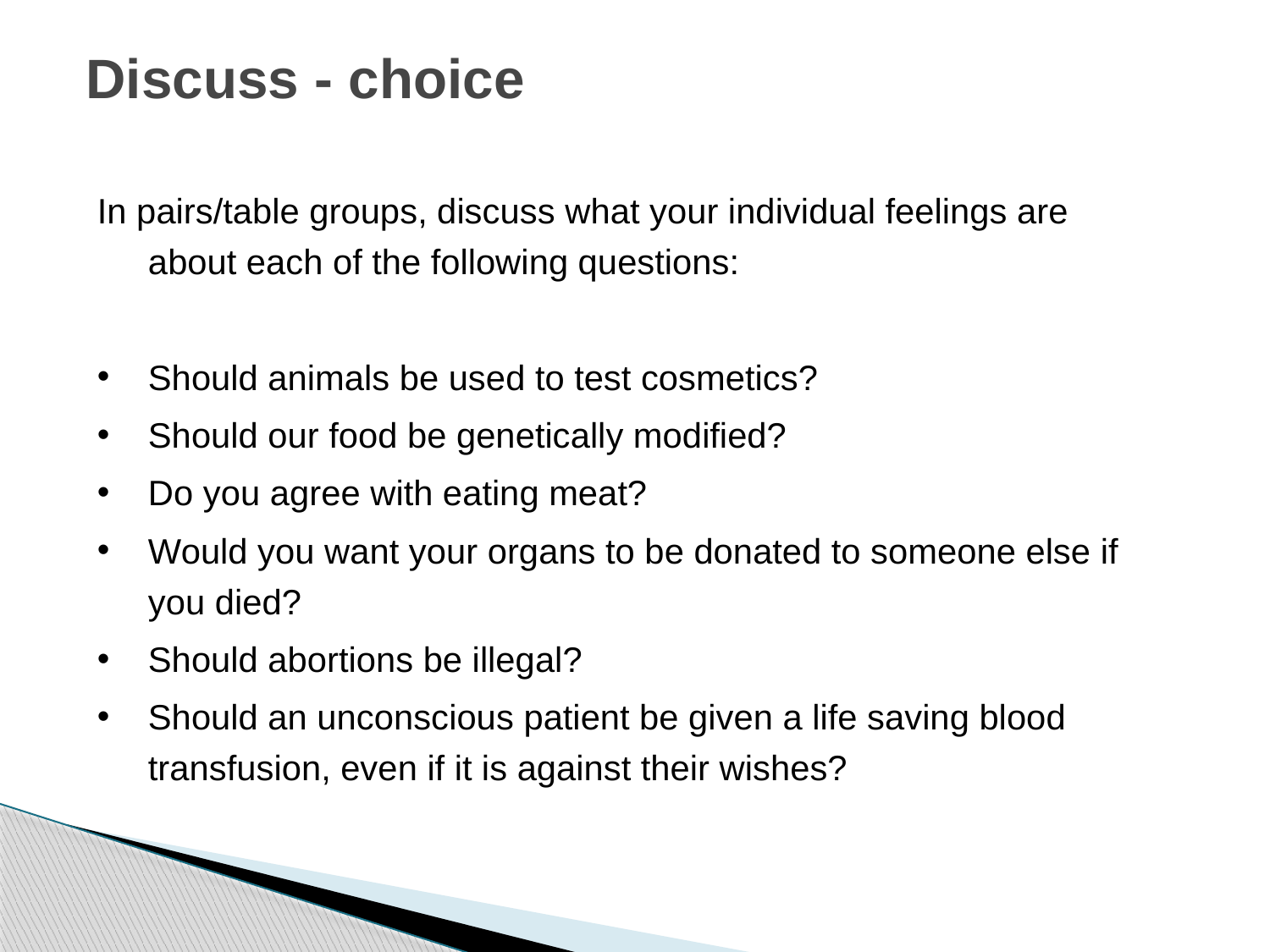

# Discuss - choice
In pairs/table groups, discuss what your individual feelings are about each of the following questions:

Should animals be used to test cosmetics?
Should our food be genetically modified?
Do you agree with eating meat?
Would you want your organs to be donated to someone else if you died?
Should abortions be illegal?
Should an unconscious patient be given a life saving blood transfusion, even if it is against their wishes?